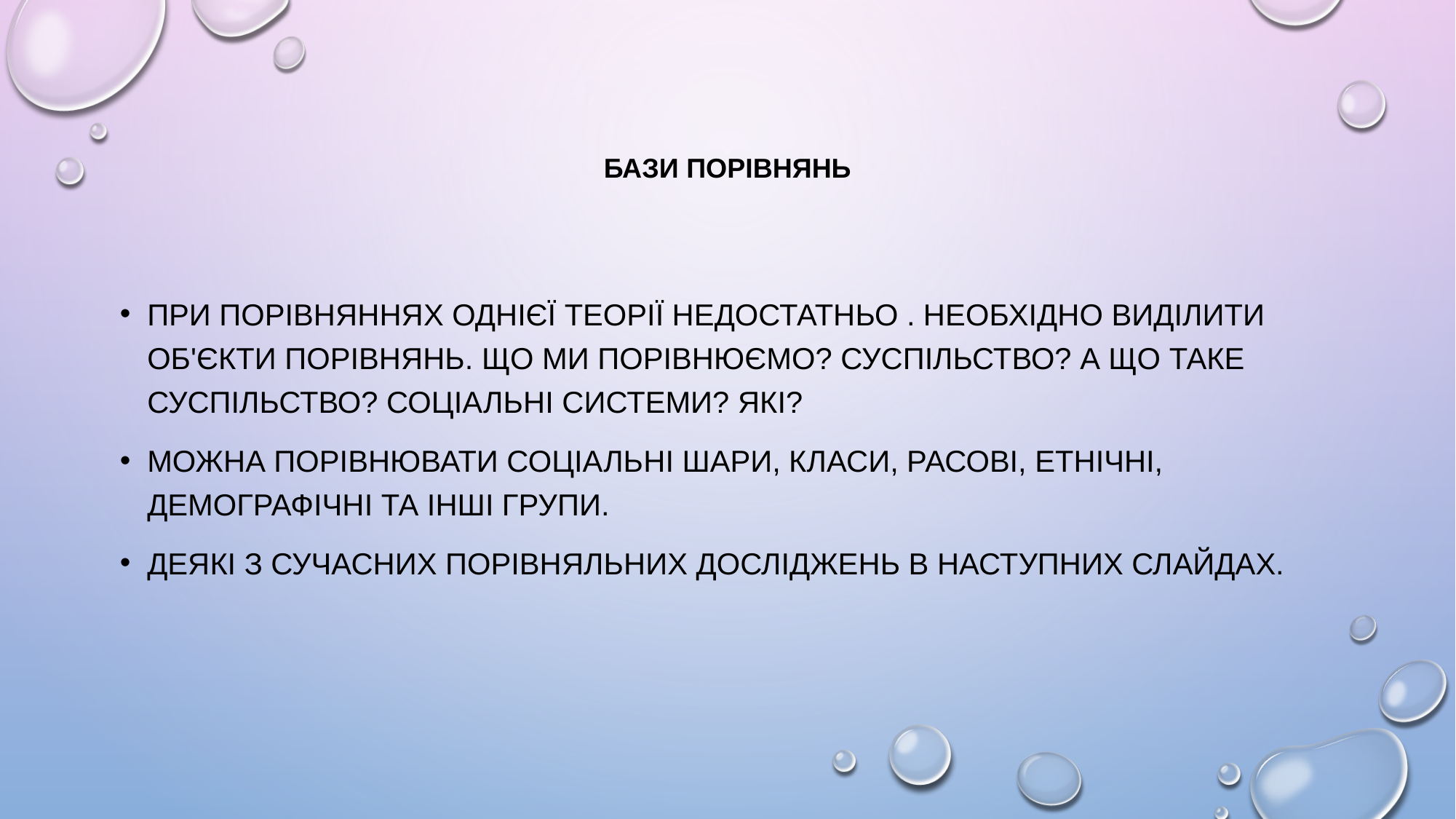

# Бази порівнянь
При порівняннях однієї теорії недостатньо . Необхідно виділити об'єкти порівнянь. Що ми порівнюємо? Суспільство? А що таке суспільство? Соціальні системи? Які?
Можна порівнювати соціальні шари, класи, расові, етнічні, демографічні та інші групи.
Деякі з сучасних порівняльних досліджень в наступних слайдах.